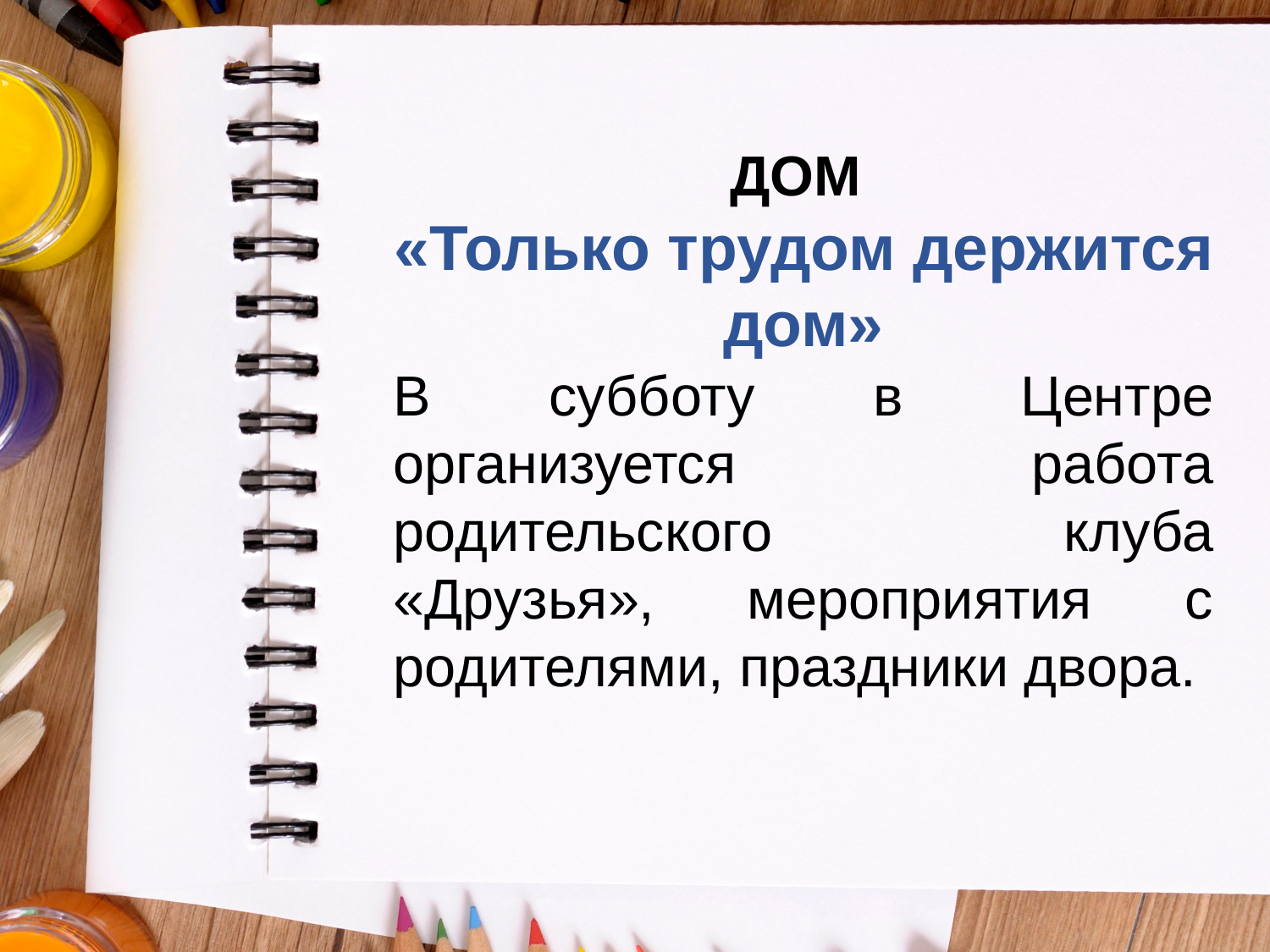

ДОМ
«Только трудом держится дом»
В субботу в Центре организуется работа родительского клуба «Друзья», мероприятия с родителями, праздники двора.